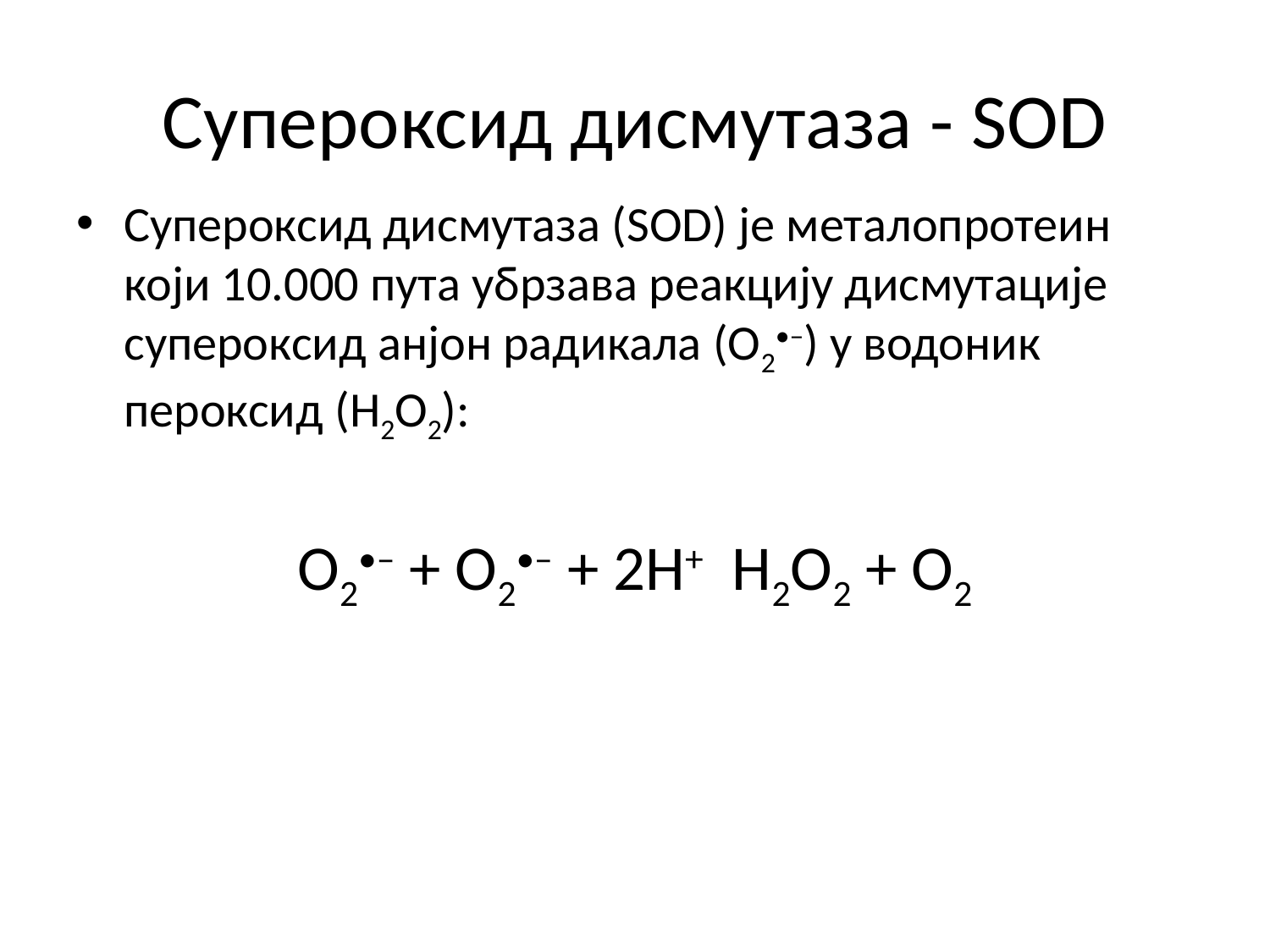

# Супероксид дисмутаза - SOD
Супероксид дисмутаза (SOD) је металопротеин који 10.000 пута убрзава реакцију дисмутације супероксид анјон радикала (O2•–) у водоник пероксид (H2O2):

O2•– + O2•– + 2Н+  H2O2 + О2